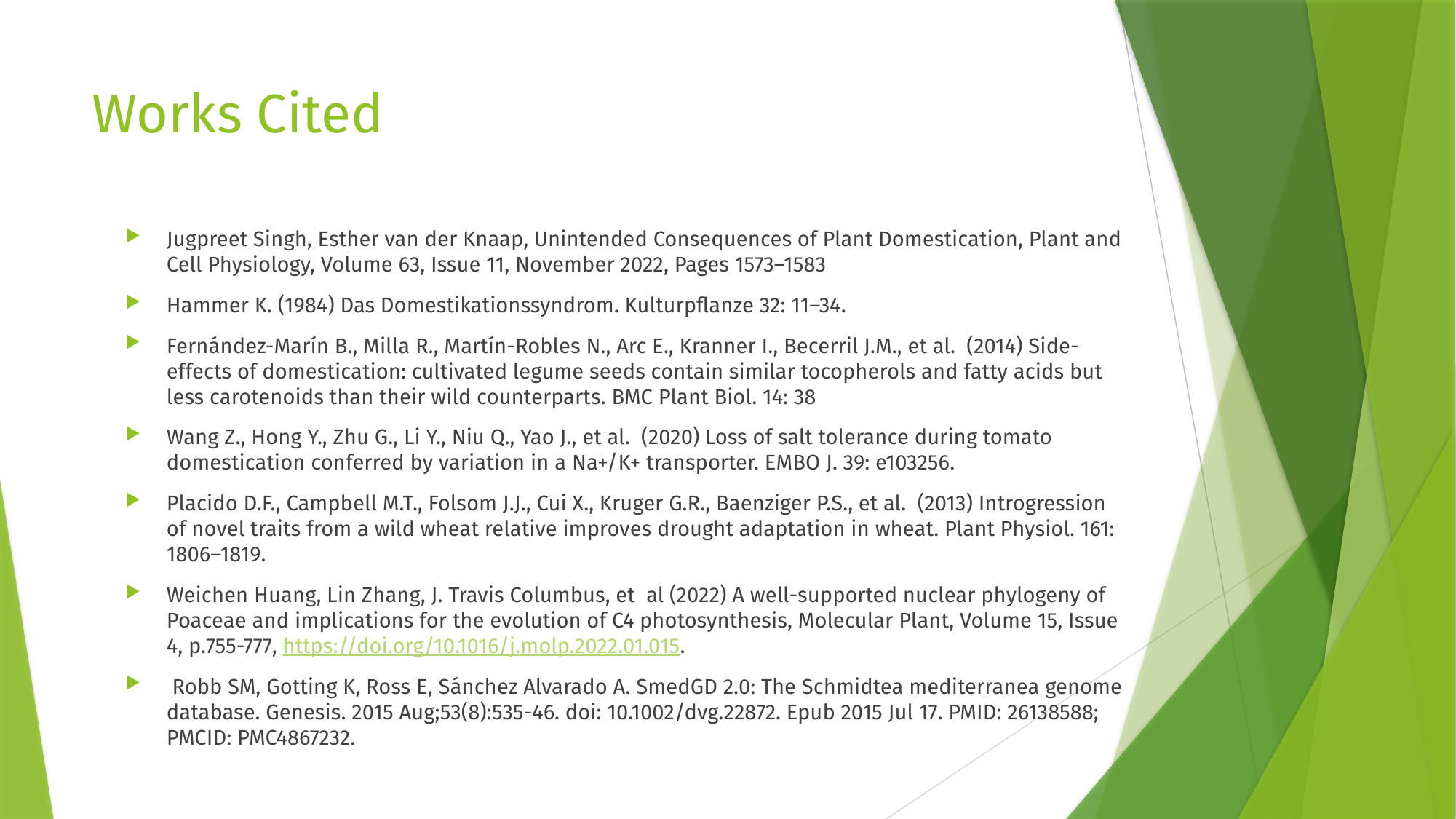

# Works Cited
Jugpreet Singh, Esther van der Knaap, Unintended Consequences of Plant Domestication, Plant and Cell Physiology, Volume 63, Issue 11, November 2022, Pages 1573–1583
Hammer K. (1984) Das Domestikationssyndrom. Kulturpflanze 32: 11–34.
Fernández-Marín B., Milla R., Martín-Robles N., Arc E., Kranner I., Becerril J.M., et al.  (2014) Side-effects of domestication: cultivated legume seeds contain similar tocopherols and fatty acids but less carotenoids than their wild counterparts. BMC Plant Biol. 14: 38
Wang Z., Hong Y., Zhu G., Li Y., Niu Q., Yao J., et al.  (2020) Loss of salt tolerance during tomato domestication conferred by variation in a Na+/K+ transporter. EMBO J. 39: e103256.
Placido D.F., Campbell M.T., Folsom J.J., Cui X., Kruger G.R., Baenziger P.S., et al.  (2013) Introgression of novel traits from a wild wheat relative improves drought adaptation in wheat. Plant Physiol. 161: 1806–1819.
Weichen Huang, Lin Zhang, J. Travis Columbus, et  al (2022) A well-supported nuclear phylogeny of Poaceae and implications for the evolution of C4 photosynthesis, Molecular Plant, Volume 15, Issue 4, p.755-777, https://doi.org/10.1016/j.molp.2022.01.015.
 Robb SM, Gotting K, Ross E, Sánchez Alvarado A. SmedGD 2.0: The Schmidtea mediterranea genome database. Genesis. 2015 Aug;53(8):535-46. doi: 10.1002/dvg.22872. Epub 2015 Jul 17. PMID: 26138588; PMCID: PMC4867232.